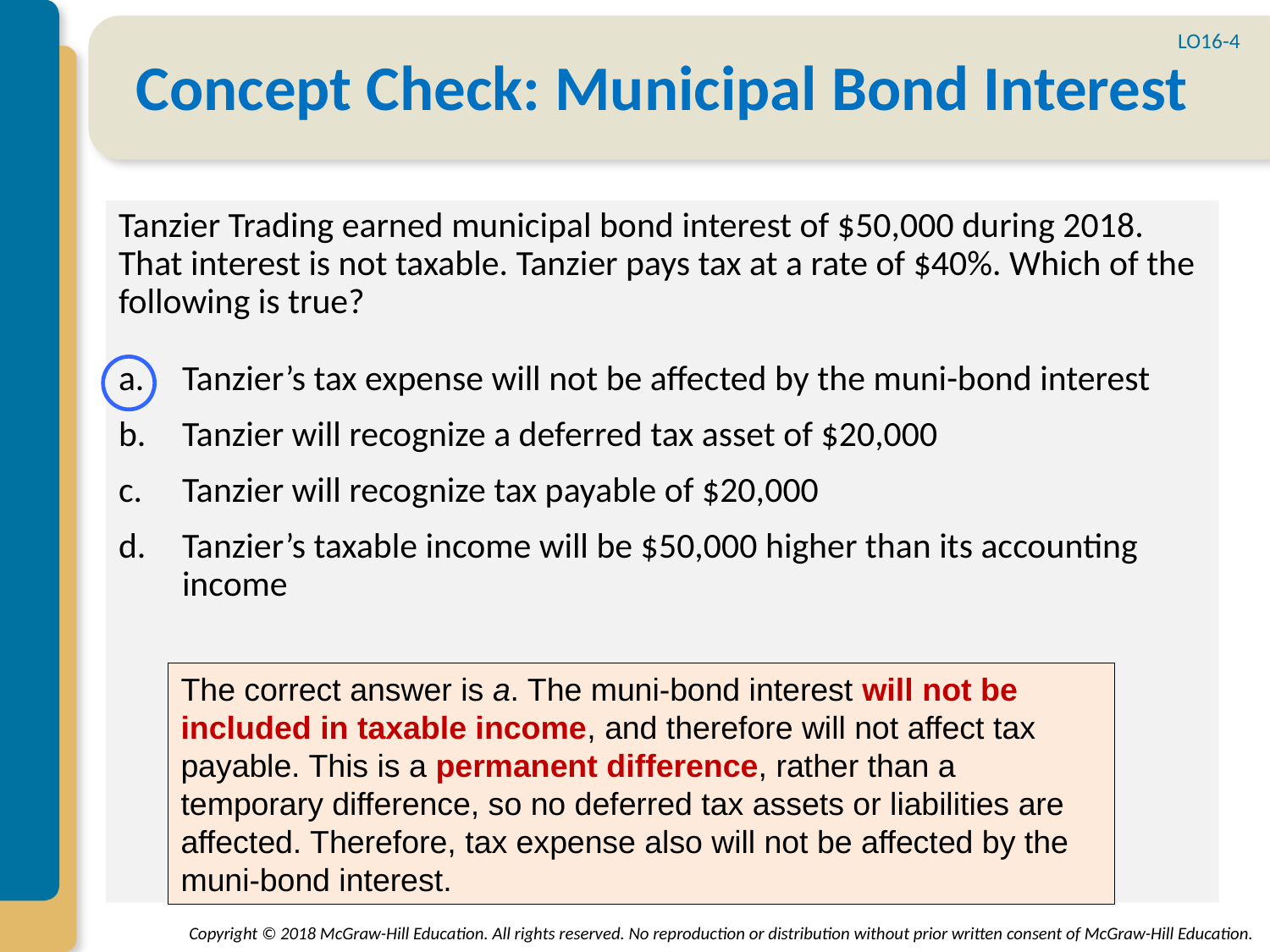

LO16-4
# Concept Check: Municipal Bond Interest
Tanzier Trading earned municipal bond interest of $50,000 during 2018. That interest is not taxable. Tanzier pays tax at a rate of $40%. Which of the following is true?
Tanzier’s tax expense will not be affected by the muni-bond interest
Tanzier will recognize a deferred tax asset of $20,000
Tanzier will recognize tax payable of $20,000
Tanzier’s taxable income will be $50,000 higher than its accounting income

The correct answer is a. The muni-bond interest will not be included in taxable income, and therefore will not affect tax payable. This is a permanent difference, rather than a temporary difference, so no deferred tax assets or liabilities are affected. Therefore, tax expense also will not be affected by the muni-bond interest.